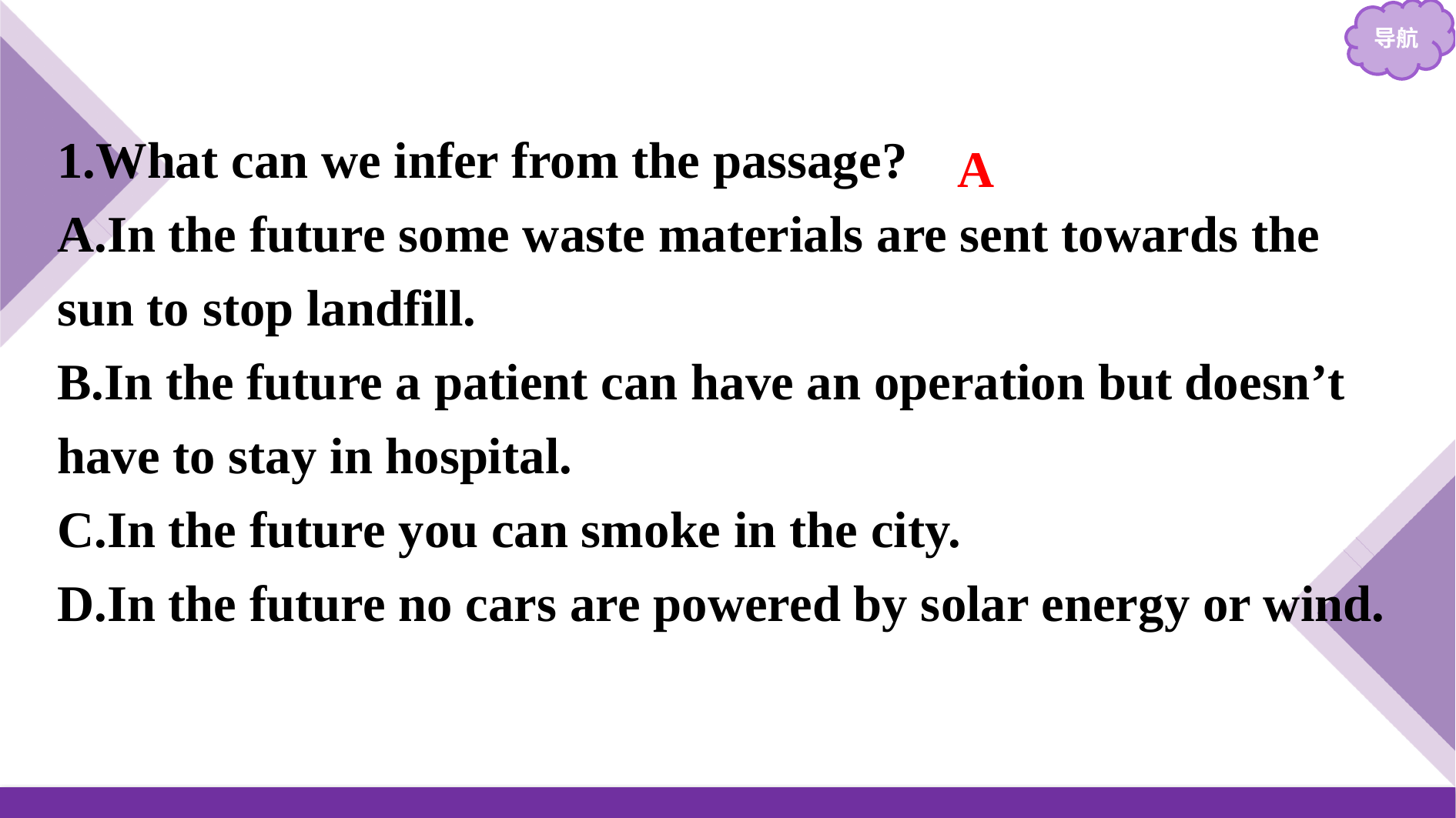

1.What can we infer from the passage?
A.In the future some waste materials are sent towards the sun to stop landfill.
B.In the future a patient can have an operation but doesn’t have to stay in hospital.
C.In the future you can smoke in the city.
D.In the future no cars are powered by solar energy or wind.
A